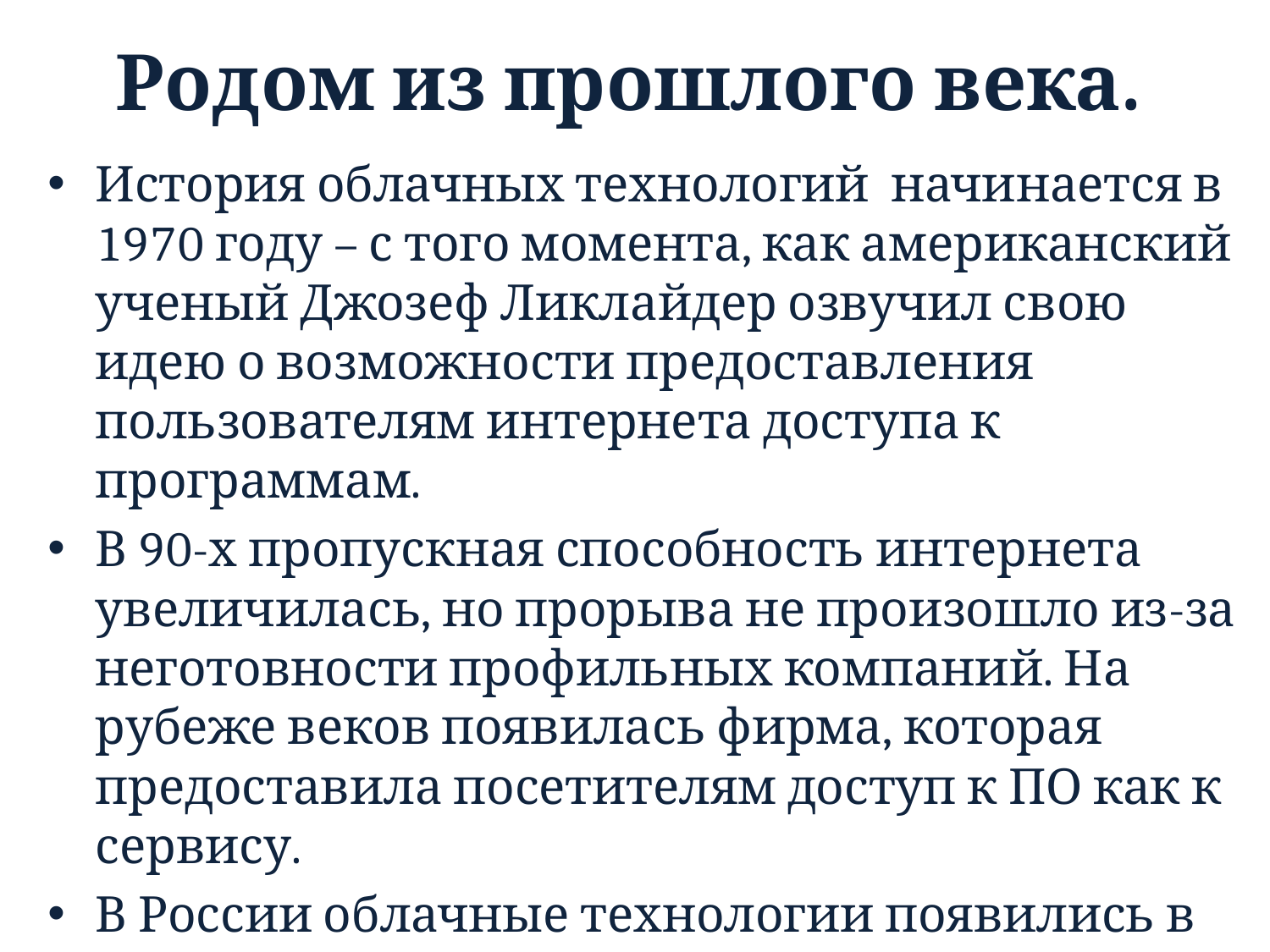

# Родом из прошлого века.
История облачных технологий  начинается в 1970 году – с того момента, как американский ученый Джозеф Ликлайдер озвучил свою идею о возможности предоставления пользователям интернета доступа к программам.
В 90-х пропускная способность интернета увеличилась, но прорыва не произошло из-за неготовности профильных компаний. На рубеже веков появилась фирма, которая предоставила посетителям доступ к ПО как к сервису.
В России облачные технологии появились в 2010 году.